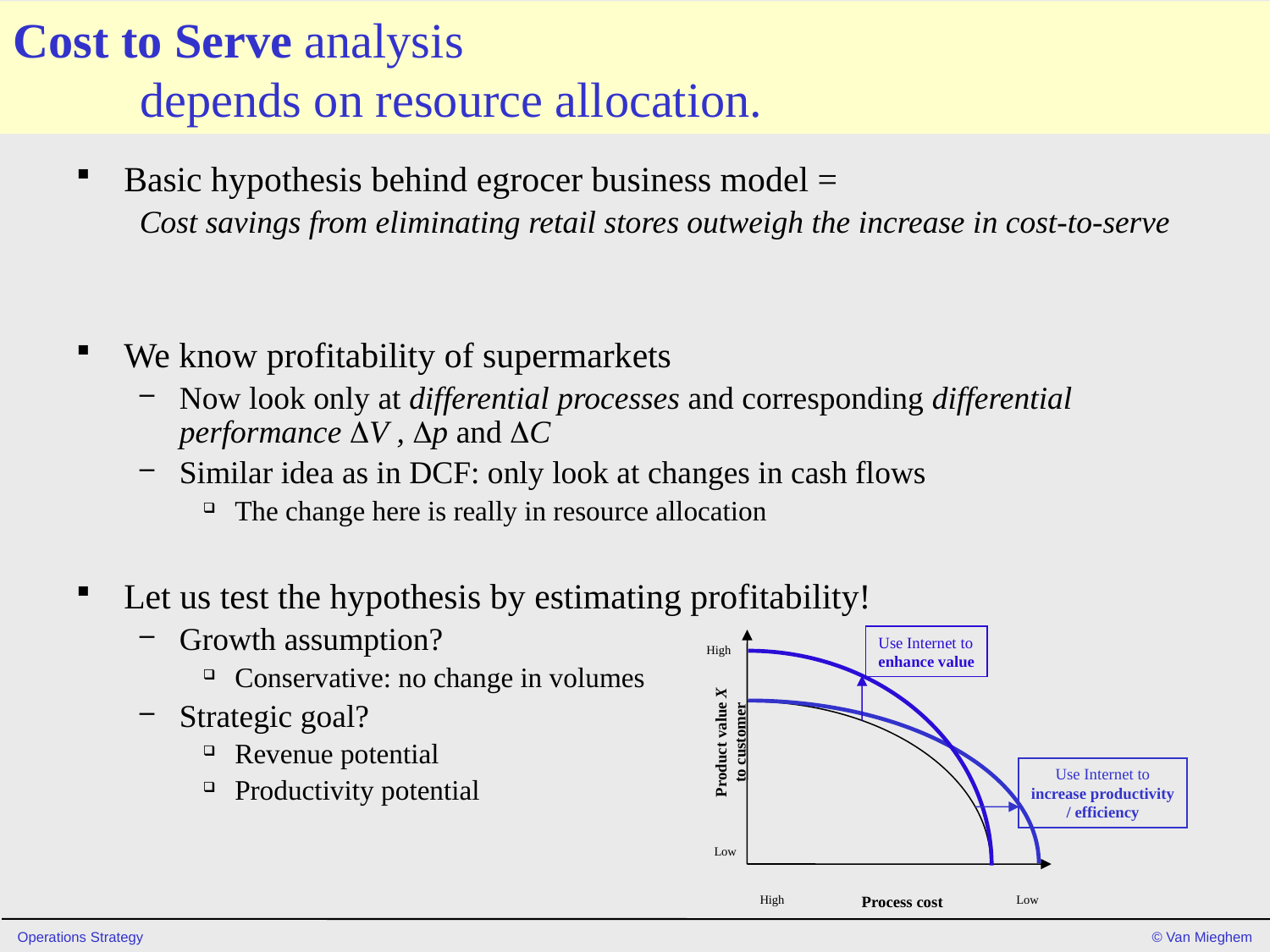

# Cost to Serve analysis depends on resource allocation.
Basic hypothesis behind egrocer business model =
Cost savings from eliminating retail stores outweigh the increase in cost-to-serve

We know profitability of supermarkets
Now look only at differential processes and corresponding differential performance ΔV , Δp and ΔC
Similar idea as in DCF: only look at changes in cash flows
The change here is really in resource allocation

Let us test the hypothesis by estimating profitability!
Growth assumption?
Conservative: no change in volumes
Strategic goal?
Revenue potential
Productivity potential
Use Internet to
enhance value

High

Product value X
to customer
Use Internet to
increase productivity
/ efficiency

Low

Process cost
High
Low